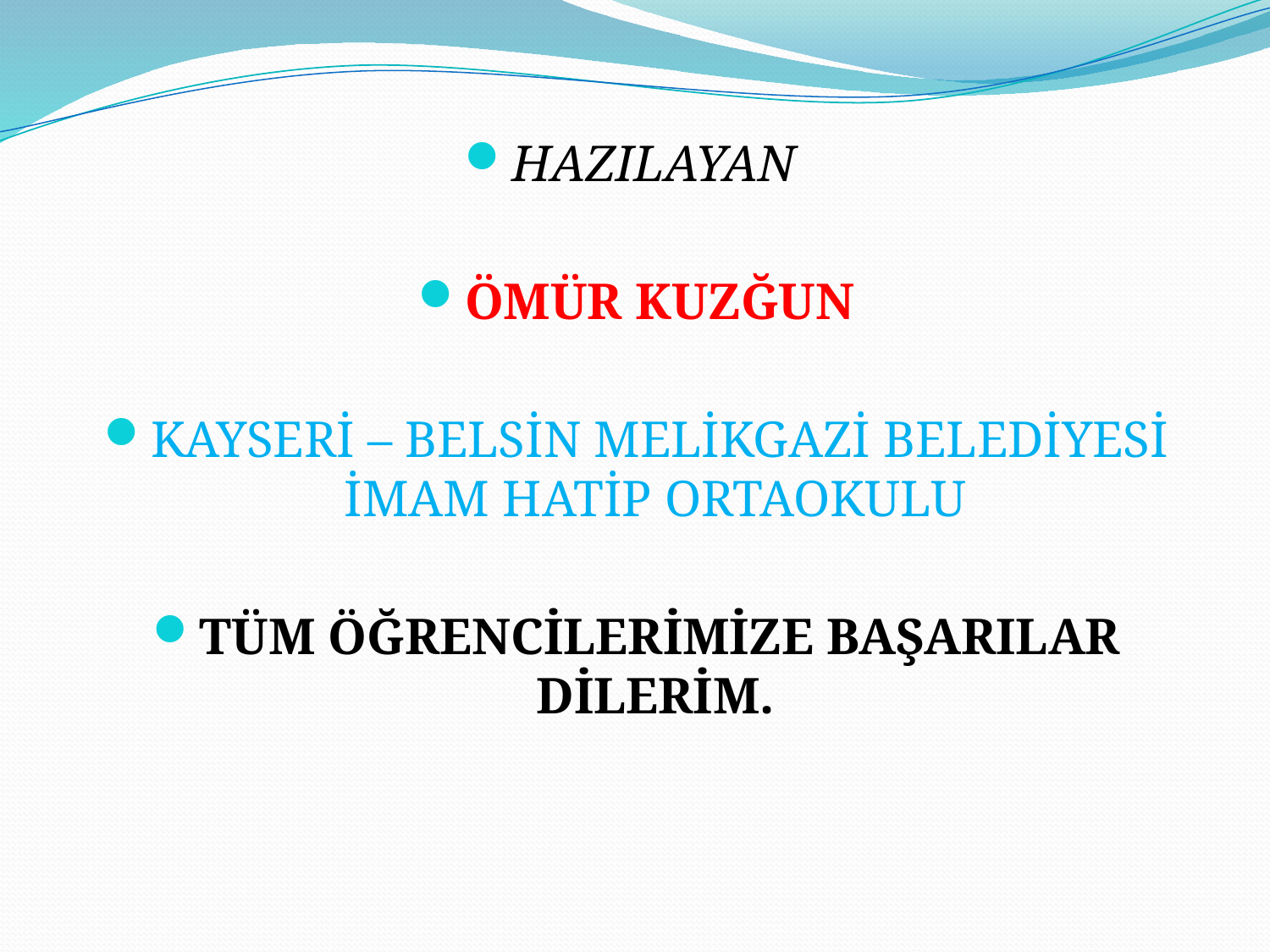

HAZILAYAN

ÖMÜR KUZĞUN

KAYSERİ – BELSİN MELİKGAZİ BELEDİYESİ İMAM HATİP ORTAOKULU

TÜM ÖĞRENCİLERİMİZE BAŞARILAR DİLERİM.